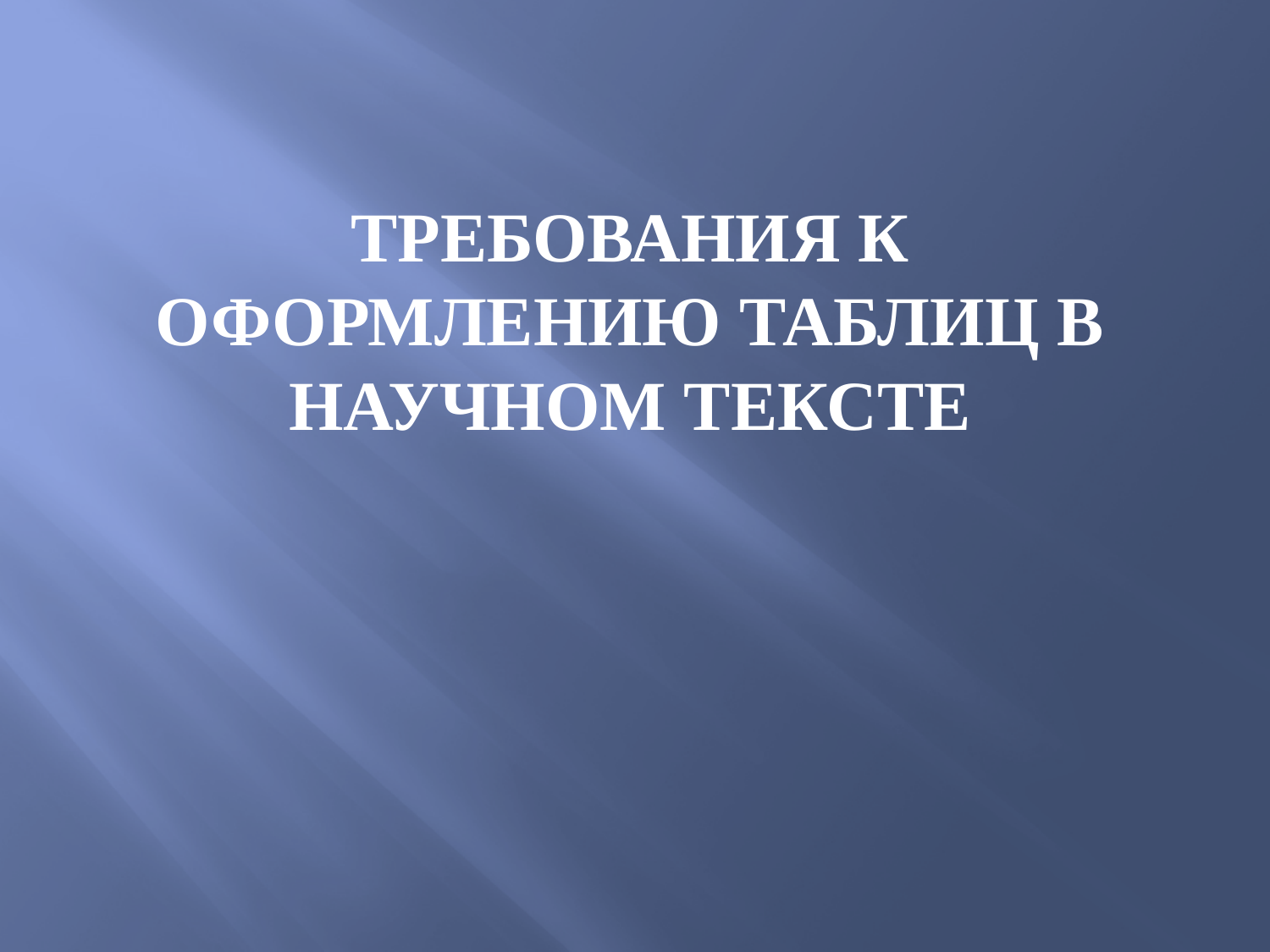

# ТРЕБОВАНИЯ К ОФОРМЛЕНИЮ ТАБЛИЦ В НАУЧНОМ ТЕКСТЕ